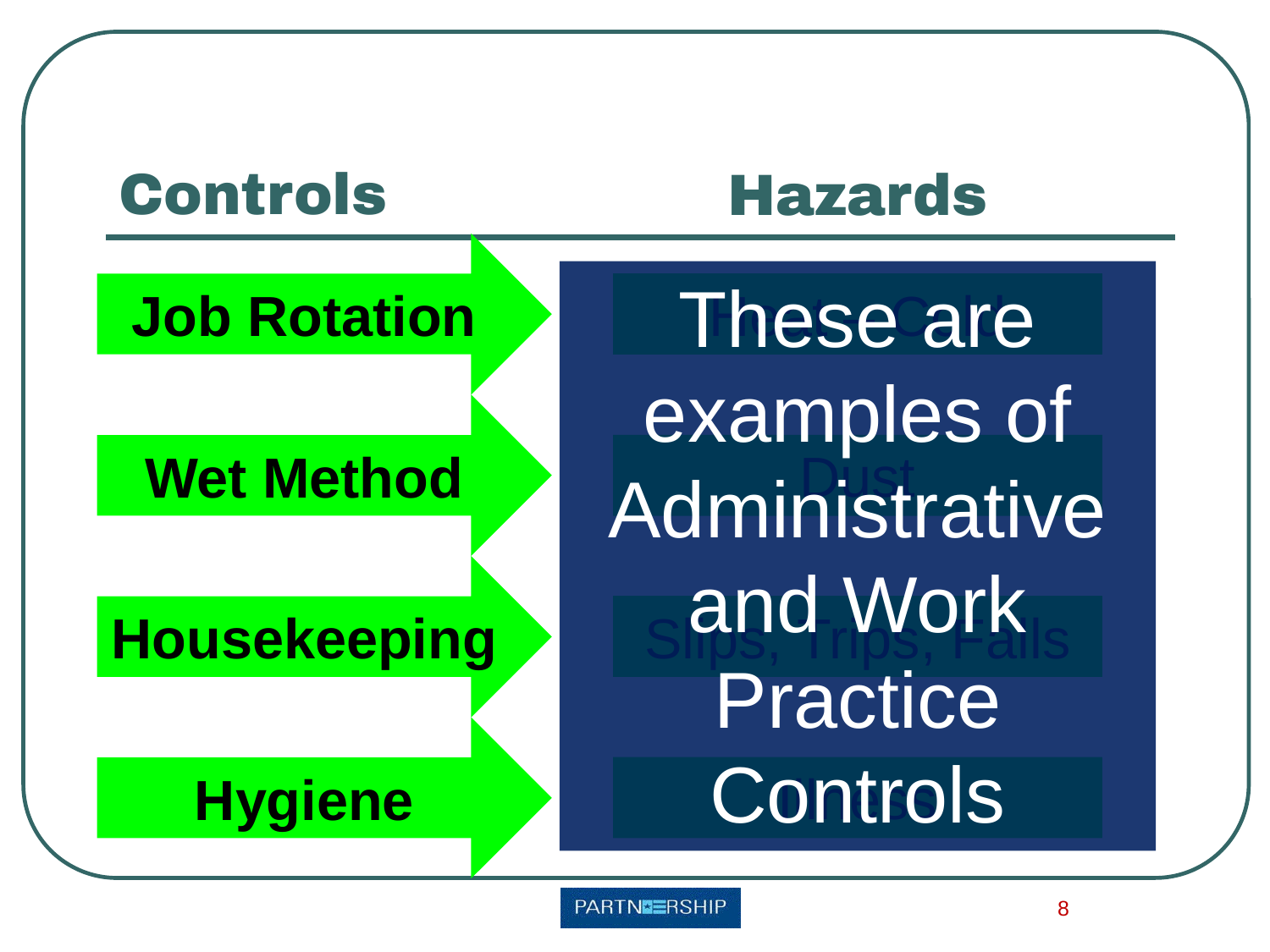

# Controls
Hazards
Job Rotation
These are examples of Administrative and Work Practice Controls
Heat – Cold
Wet Method
Dust
Housekeeping
Slips, Trips, Falls
Hygiene
Illness
8